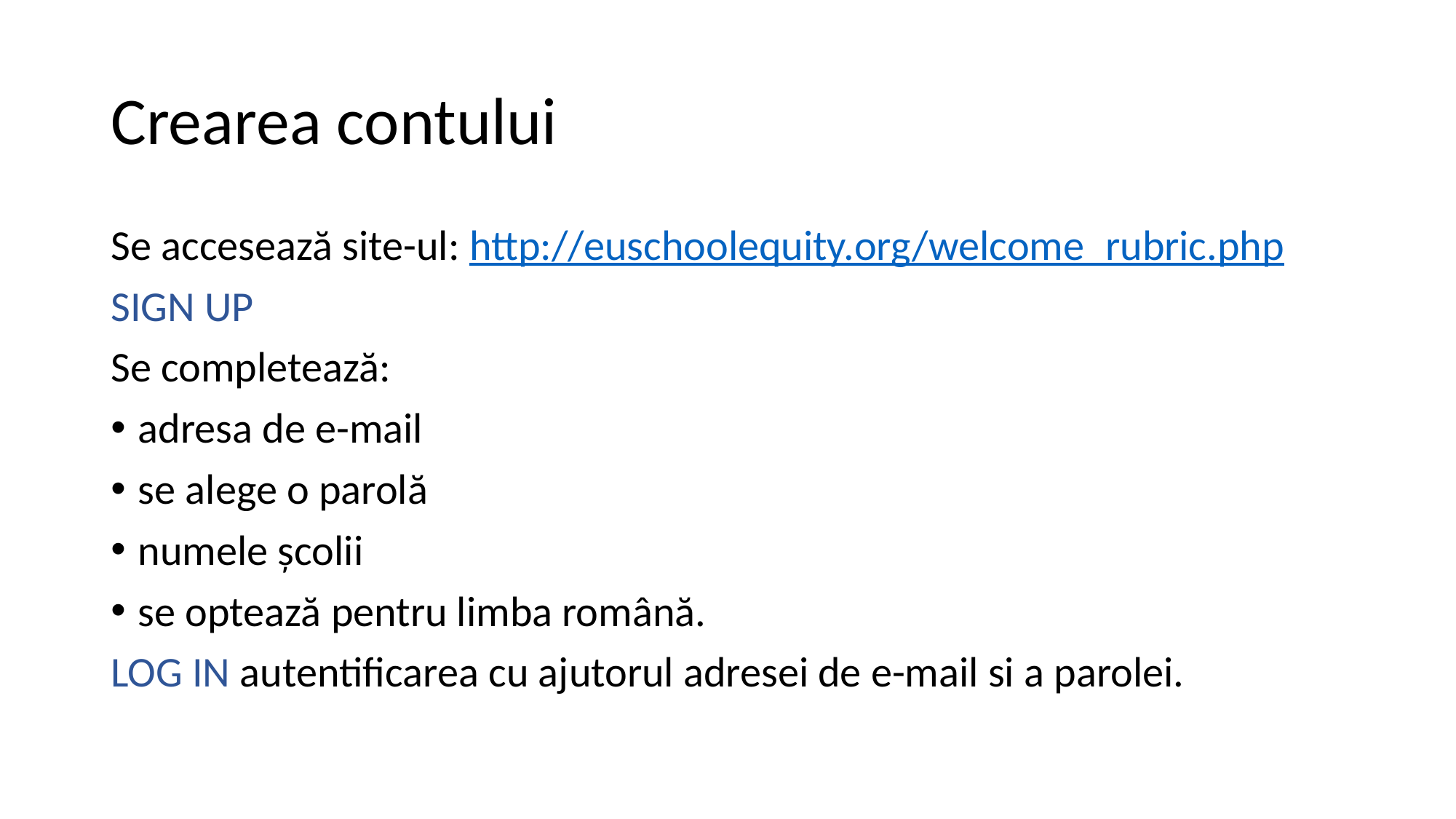

# Crearea contului
Se accesează site-ul: http://euschoolequity.org/welcome_rubric.php
SIGN UP
Se completează:
adresa de e-mail
se alege o parolă
numele școlii
se optează pentru limba română.
LOG IN autentificarea cu ajutorul adresei de e-mail si a parolei.